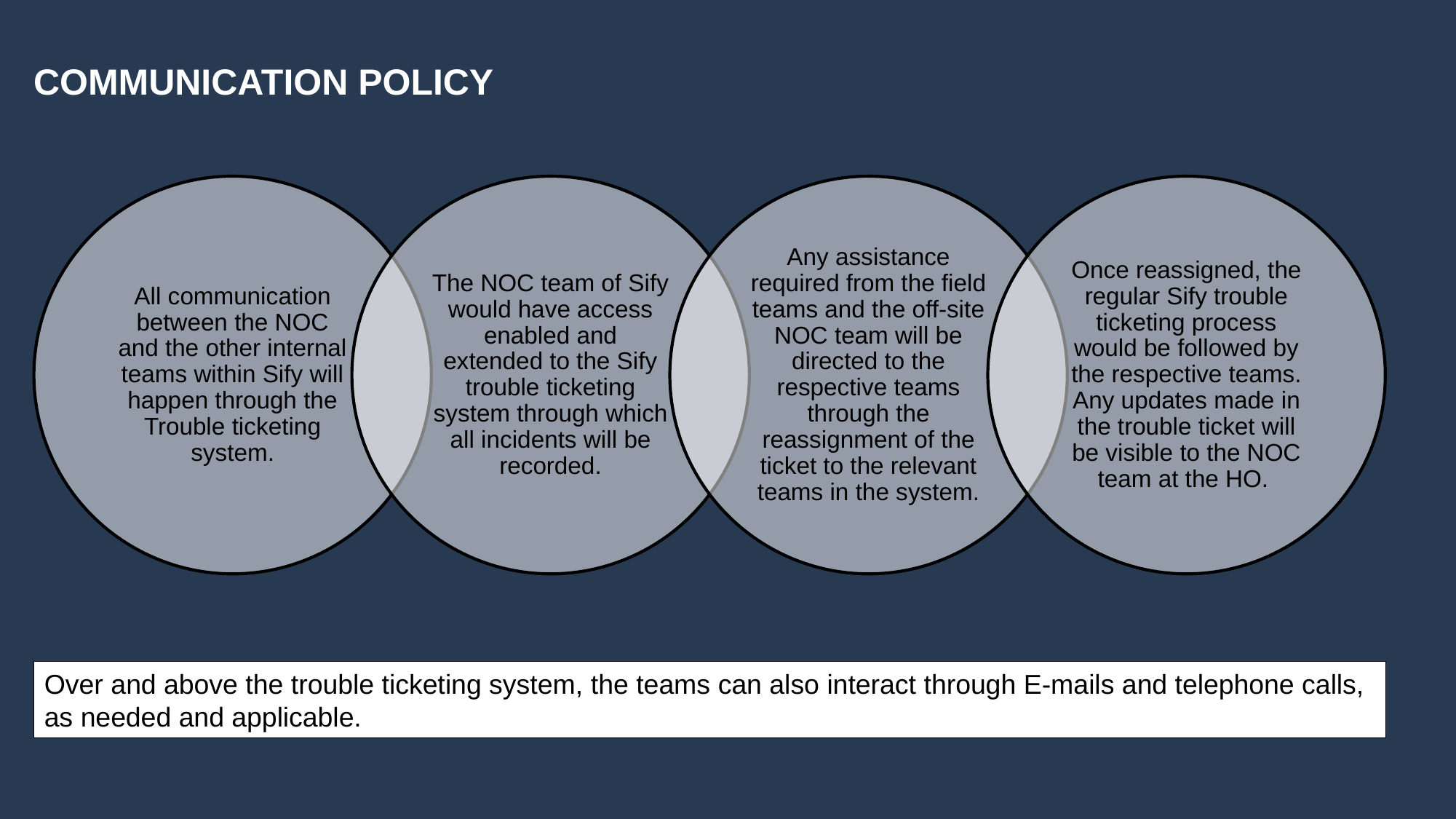

# Communication Policy
All communication between the NOC and the other internal teams within Sify will happen through the Trouble ticketing system.
The NOC team of Sify would have access enabled and extended to the Sify trouble ticketing system through which all incidents will be recorded.
Any assistance required from the field teams and the off-site NOC team will be directed to the respective teams through the reassignment of the ticket to the relevant teams in the system.
Once reassigned, the regular Sify trouble ticketing process would be followed by the respective teams. Any updates made in the trouble ticket will be visible to the NOC team at the HO.
Over and above the trouble ticketing system, the teams can also interact through E-mails and telephone calls, as needed and applicable.